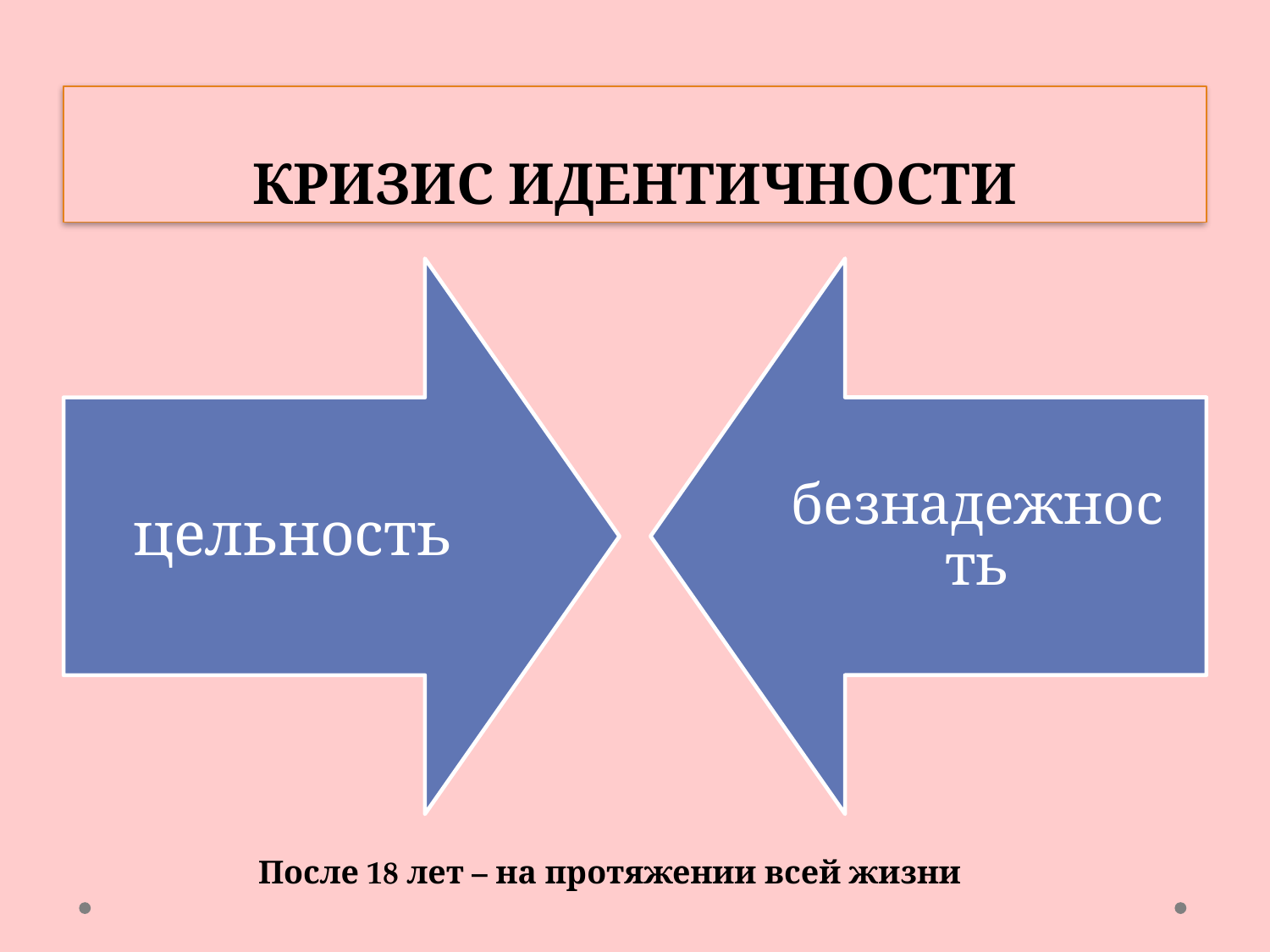

# КРИЗИС ИДЕНТИЧНОСТИ
цельность
безнадежность
После 18 лет – на протяжении всей жизни